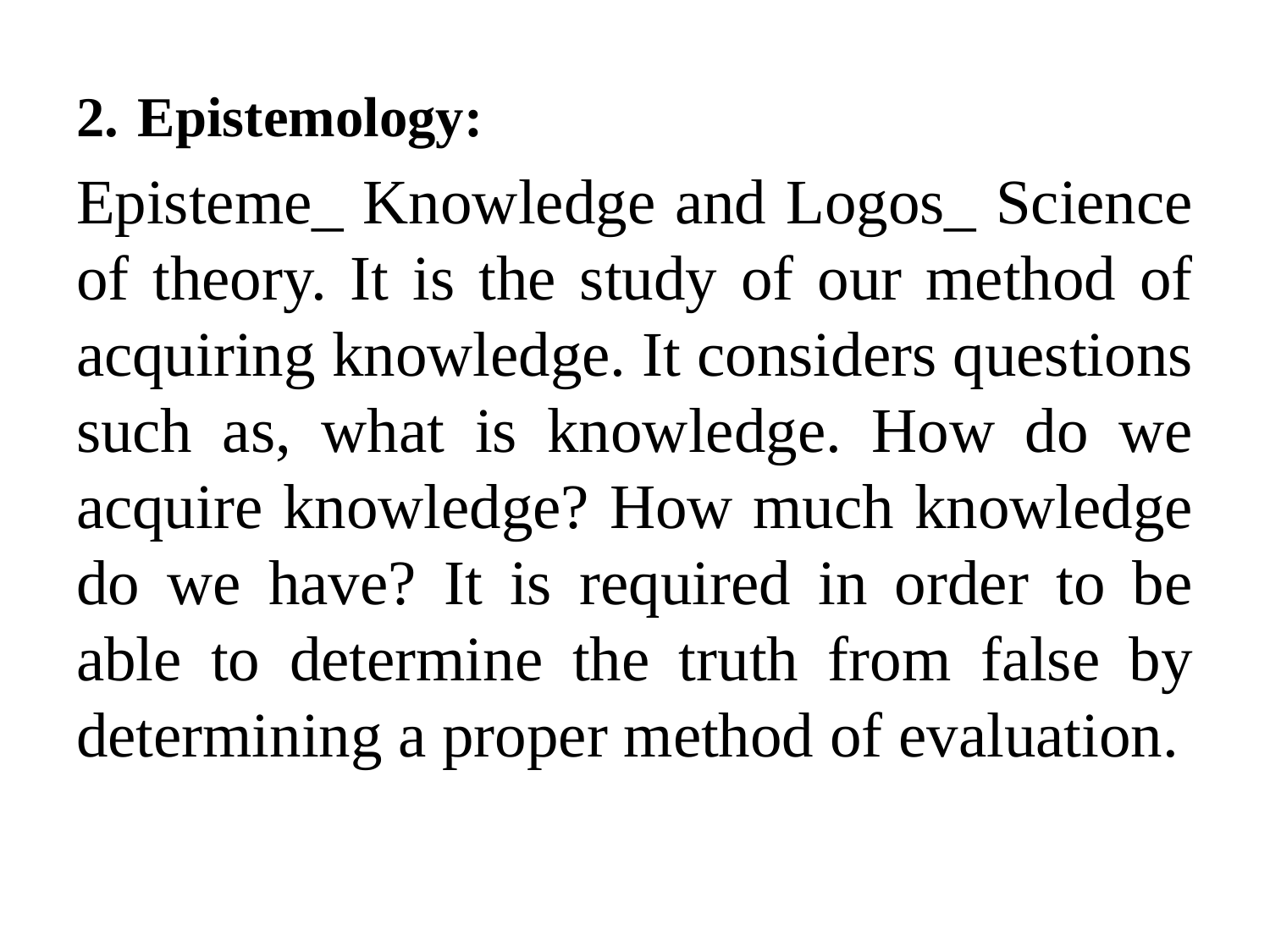

2.	 Epistemology:
Episteme_ Knowledge and Logos_ Science of theory. It is the study of our method of acquiring knowledge. It considers questions such as, what is knowledge. How do we acquire knowledge? How much knowledge do we have? It is required in order to be able to determine the truth from false by determining a proper method of evaluation.